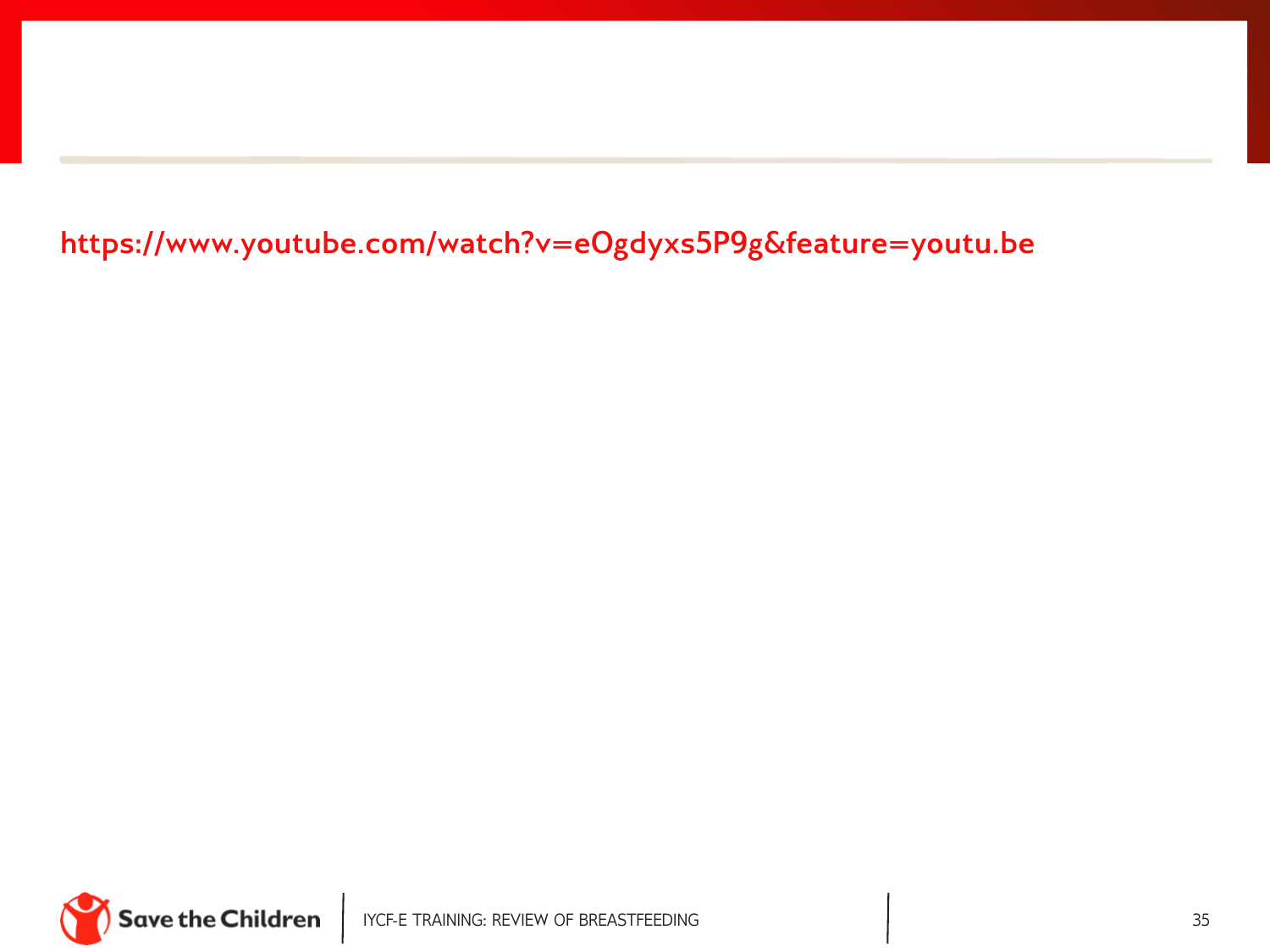

https://www.youtube.com/watch?v=eOgdyxs5P9g&feature=youtu.be
IYCF-E TRAINING: REVIEW OF BREASTFEEDING
35